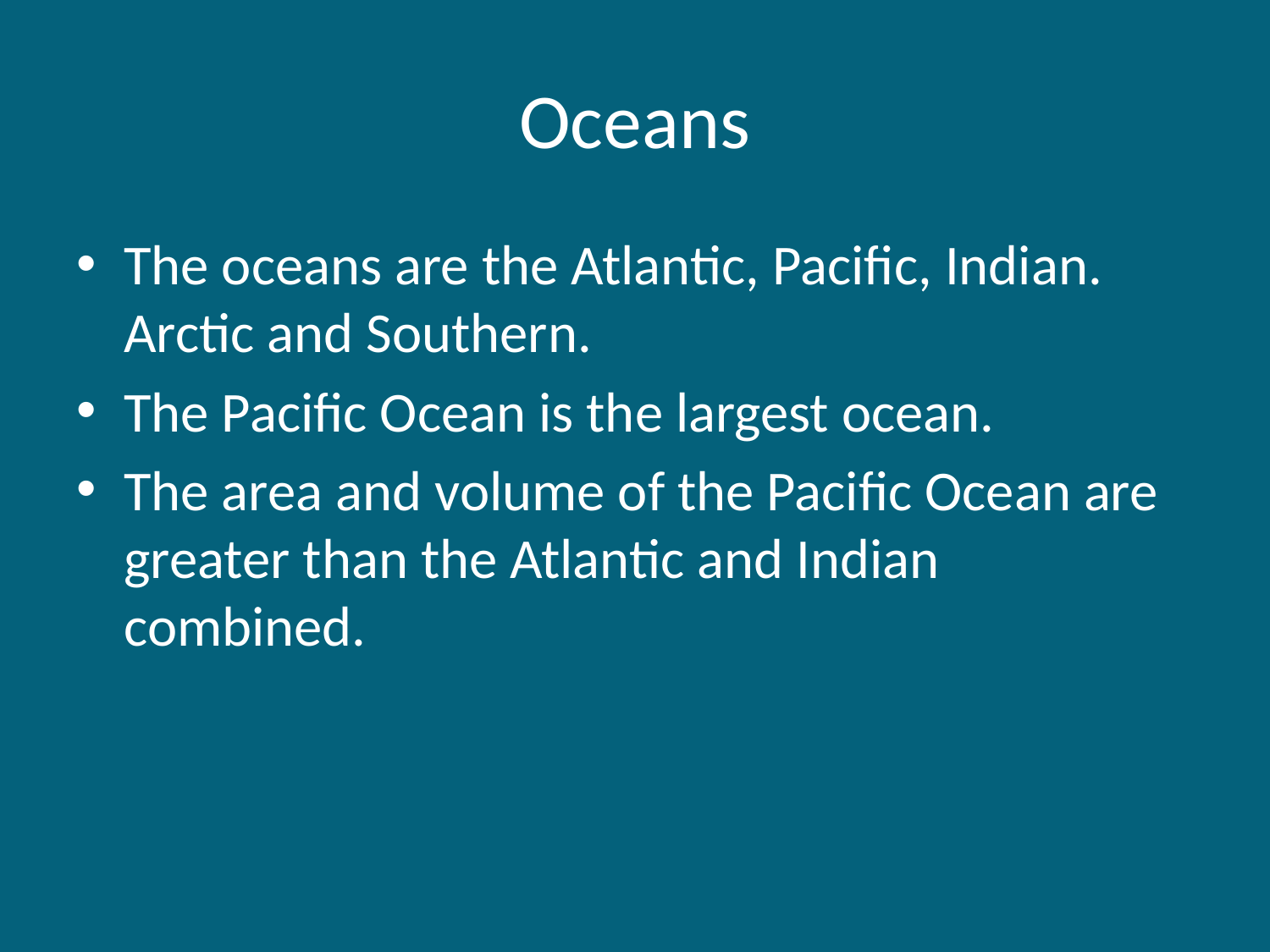

# Oceans
The oceans are the Atlantic, Pacific, Indian. Arctic and Southern.
The Pacific Ocean is the largest ocean.
The area and volume of the Pacific Ocean are greater than the Atlantic and Indian combined.